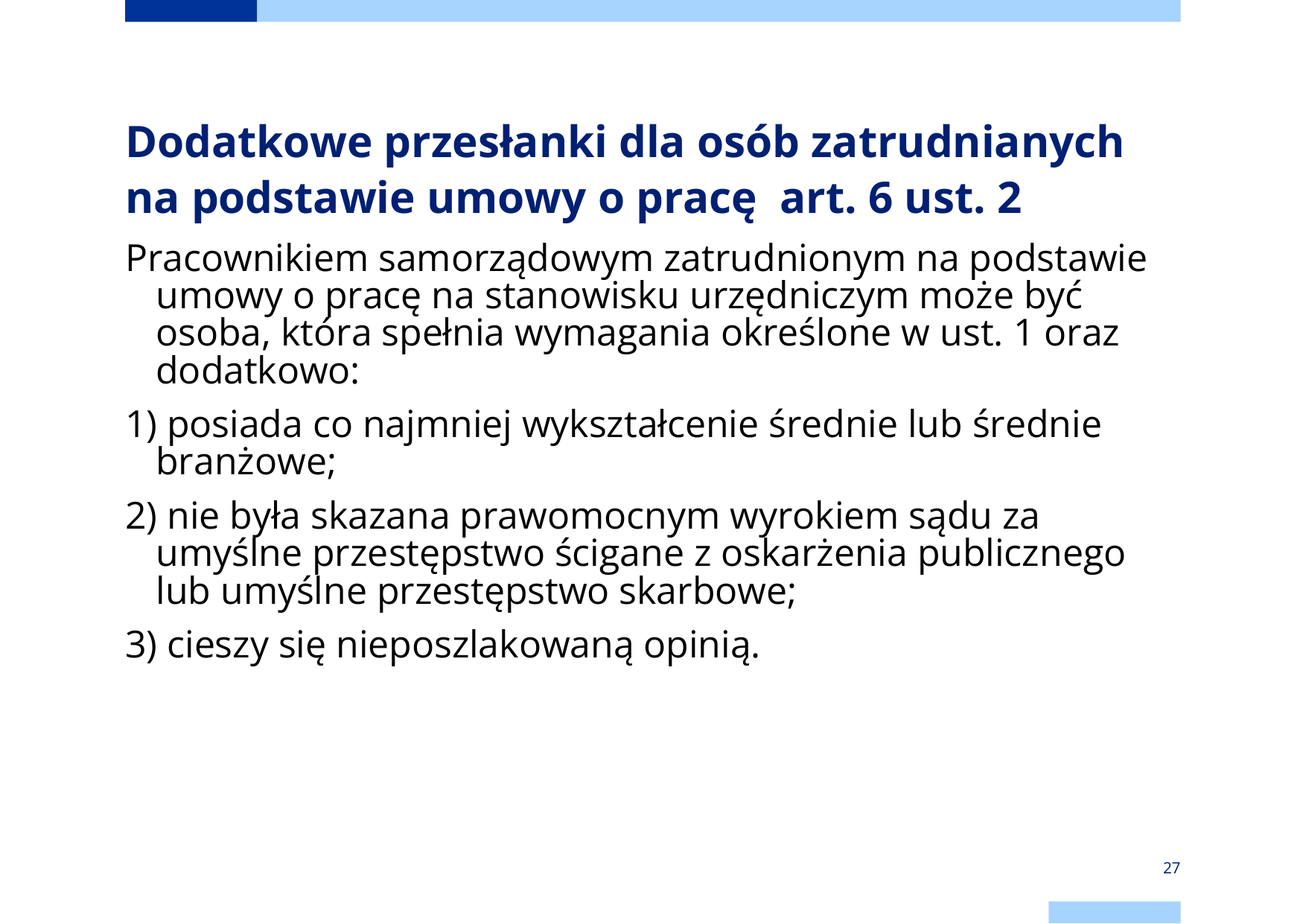

# Dodatkowe przesłanki dla osób zatrudnianych na podstawie umowy o pracę  art. 6 ust. 2
Pracownikiem samorządowym zatrudnionym na podstawie umowy o pracę na stanowisku urzędniczym może być osoba, która spełnia wymagania określone w ust. 1 oraz dodatkowo:
1) posiada co najmniej wykształcenie średnie lub średnie branżowe;
2) nie była skazana prawomocnym wyrokiem sądu za umyślne przestępstwo ścigane z oskarżenia publicznego lub umyślne przestępstwo skarbowe;
3) cieszy się nieposzlakowaną opinią.

27